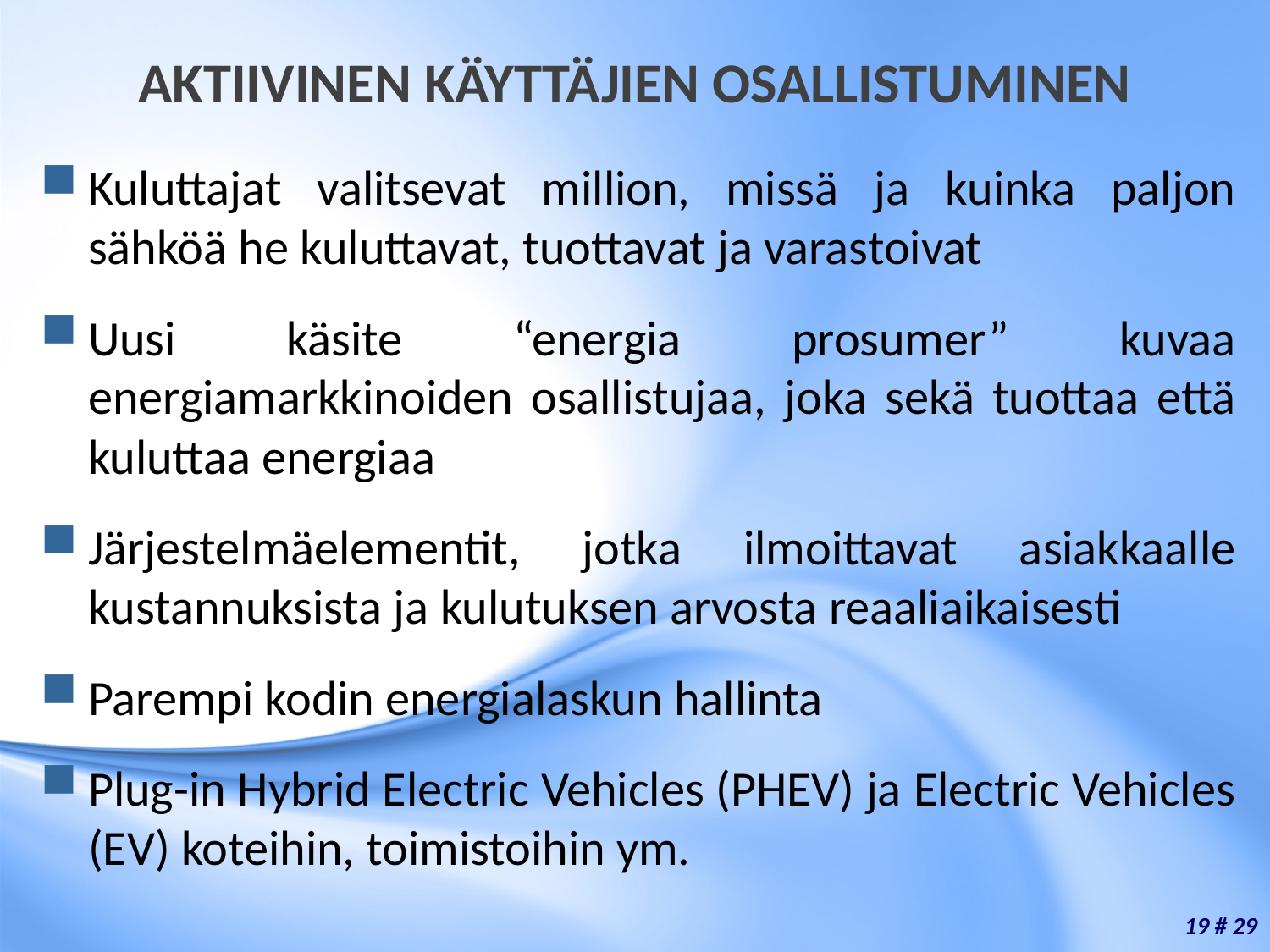

# AKTIIVINEN KÄYTTÄJIEN OSALLISTUMINEN
Kuluttajat valitsevat million, missä ja kuinka paljon sähköä he kuluttavat, tuottavat ja varastoivat
Uusi käsite “energia prosumer” kuvaa energiamarkkinoiden osallistujaa, joka sekä tuottaa että kuluttaa energiaa
Järjestelmäelementit, jotka ilmoittavat asiakkaalle kustannuksista ja kulutuksen arvosta reaaliaikaisesti
Parempi kodin energialaskun hallinta
Plug-in Hybrid Electric Vehicles (PHEV) ja Electric Vehicles (EV) koteihin, toimistoihin ym.
19 # 29